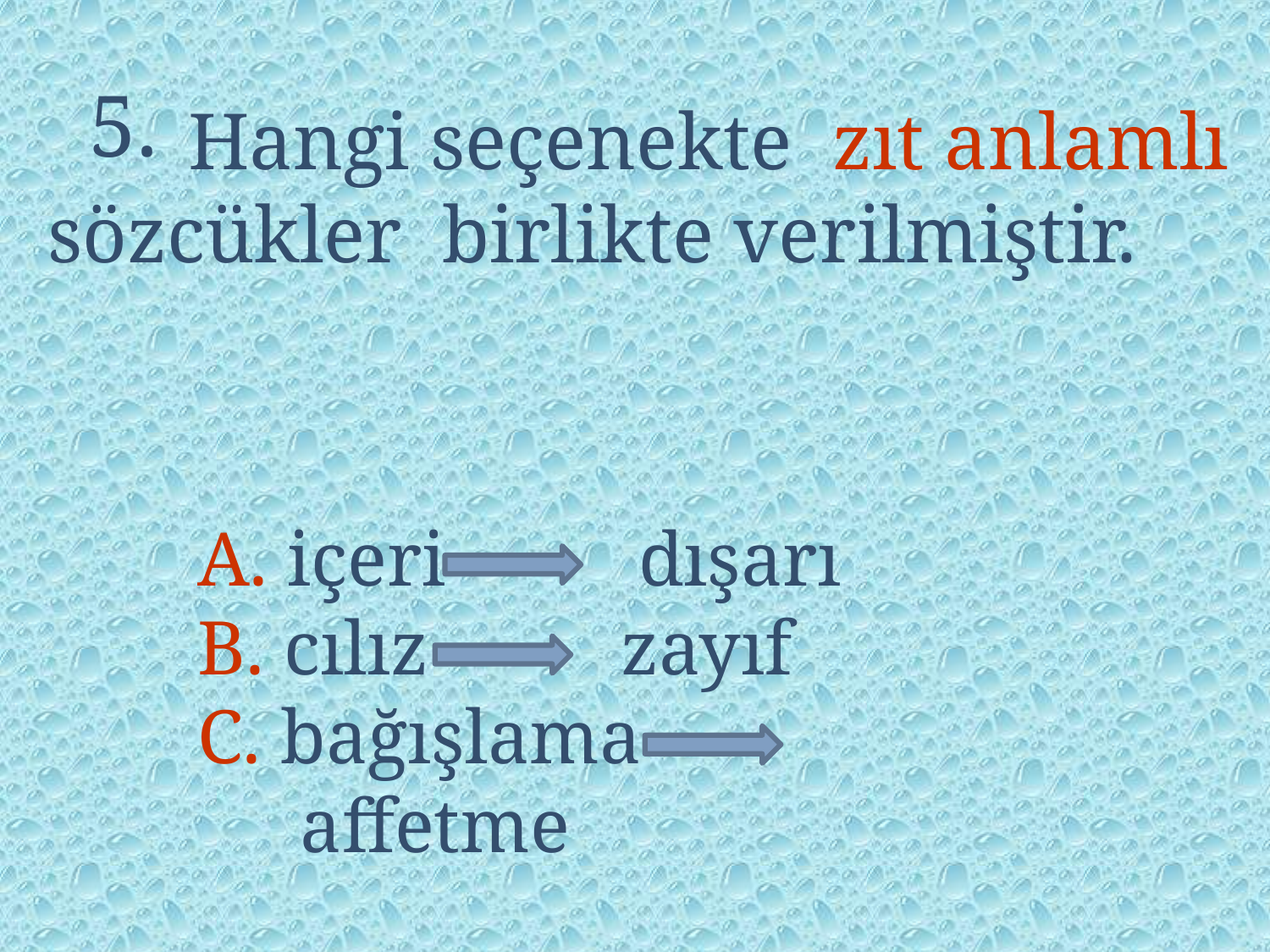

5.
       Hangi seçenekte  zıt anlamlı sözcükler  birlikte verilmiştir.
A. içeri          dışarı
B. cılız          zayıf
C. bağışlama           affetme